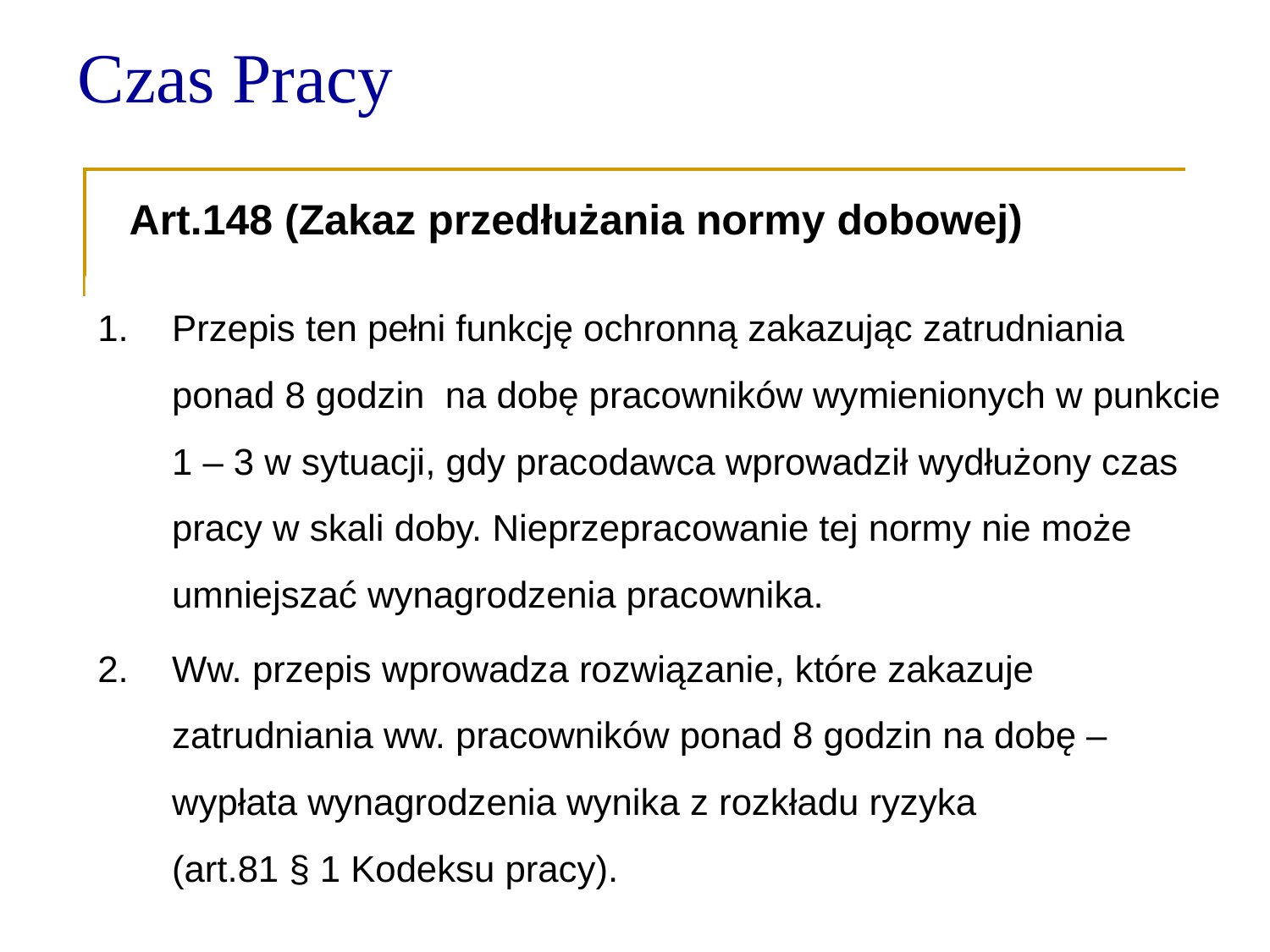

Czas Pracy
 Art.148 (Zakaz przedłużania normy dobowej)
1.	Przepis ten pełni funkcję ochronną zakazując zatrudniania ponad 8 godzin  na dobę pracowników wymienionych w punkcie 1 – 3 w sytuacji, gdy pracodawca wprowadził wydłużony czas pracy w skali doby. Nieprzepracowanie tej normy nie może umniejszać wynagrodzenia pracownika.
2.	Ww. przepis wprowadza rozwiązanie, które zakazuje zatrudniania ww. pracowników ponad 8 godzin na dobę – wypłata wynagrodzenia wynika z rozkładu ryzyka
(art.81 § 1 Kodeksu pracy).